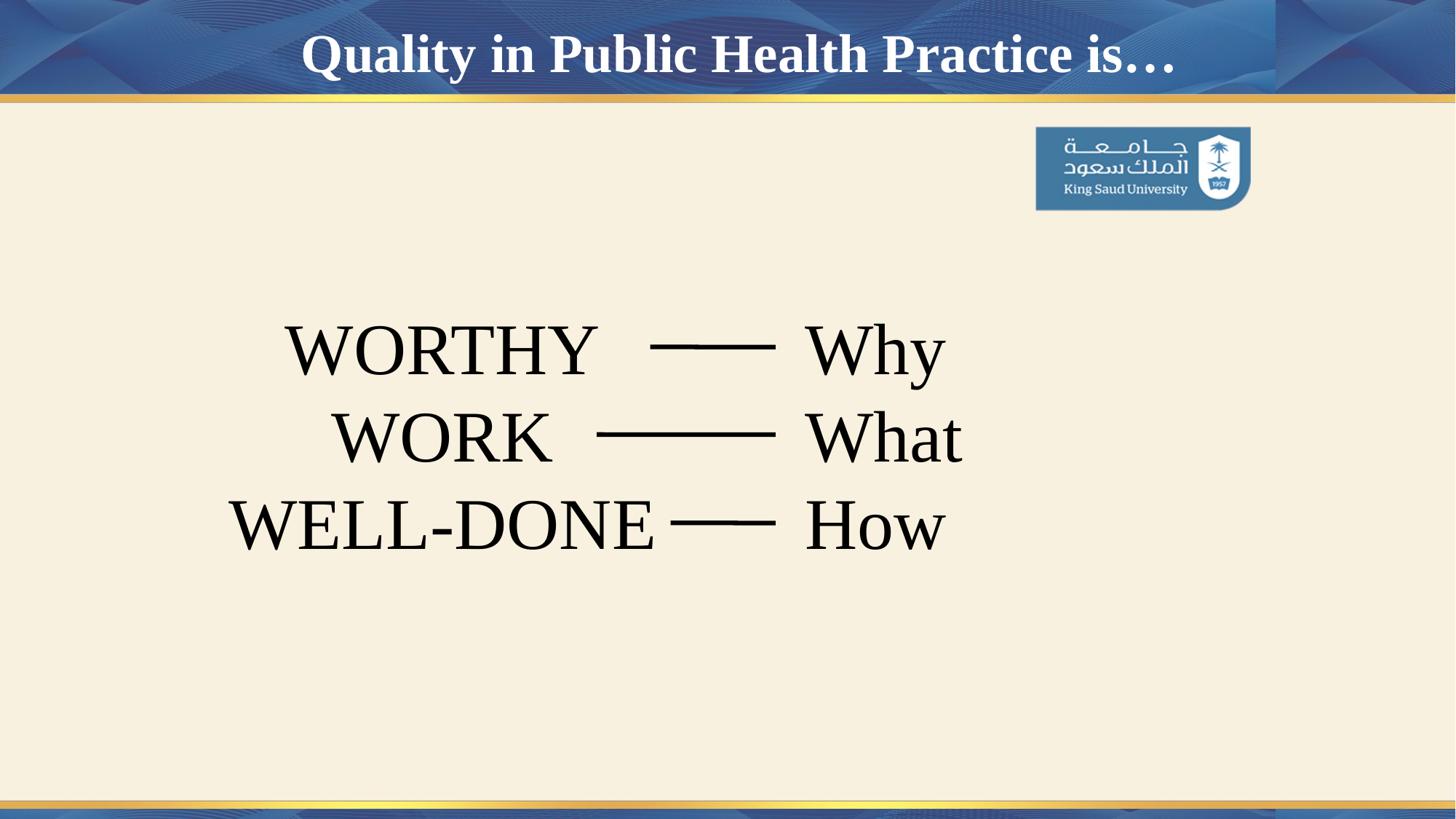

# Quality in Public Health Practice is…
WORTHY
WORK
WELL-DONE
Why
What
How